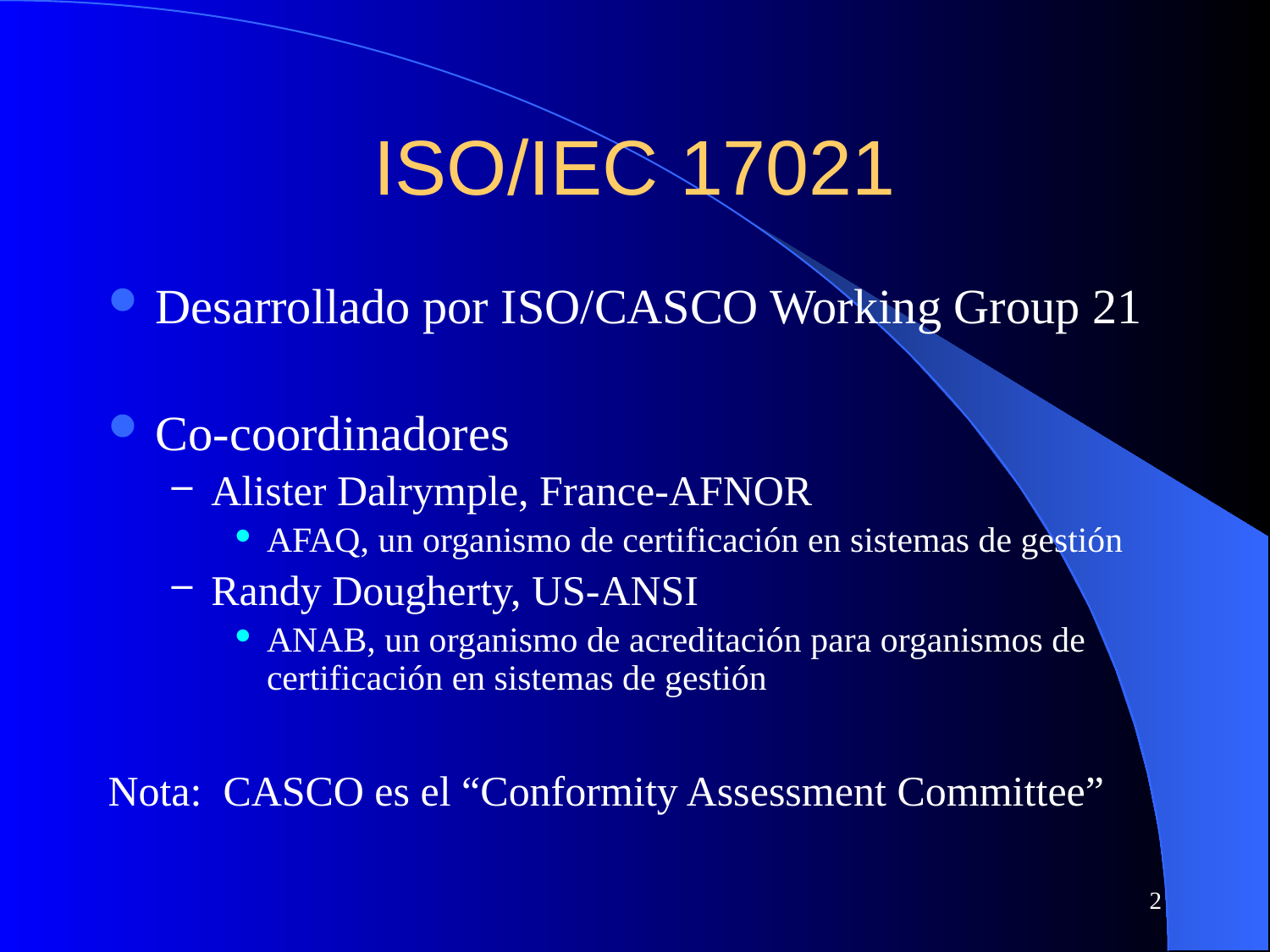

# ISO/IEC 17021
Desarrollado por ISO/CASCO Working Group 21

Co-coordinadores
Alister Dalrymple, France-AFNOR
AFAQ, un organismo de certificación en sistemas de gestión
Randy Dougherty, US-ANSI
ANAB, un organismo de acreditación para organismos de certificación en sistemas de gestión

Nota:  CASCO es el “Conformity Assessment Committee”
2